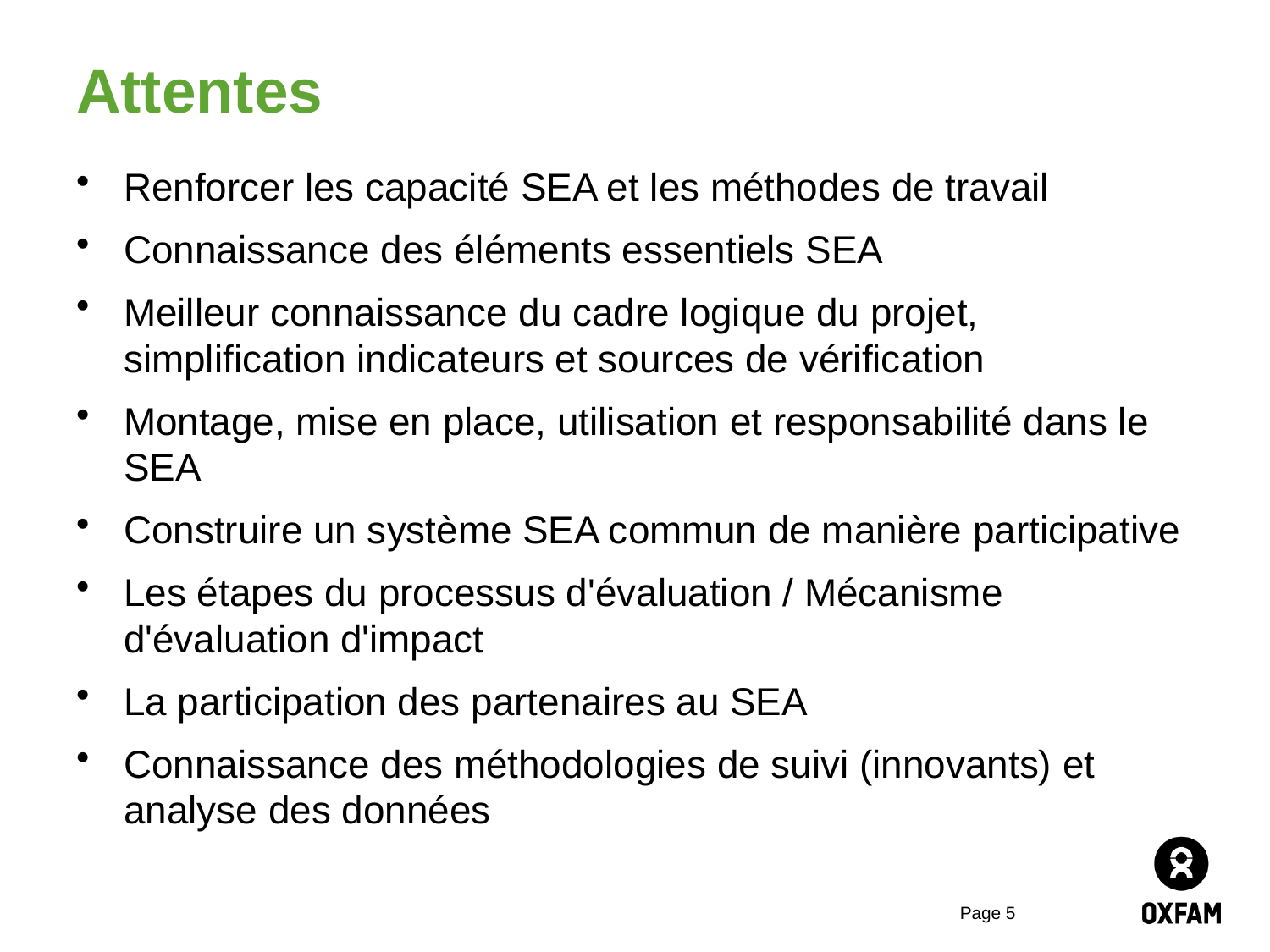

# Attentes
Renforcer les capacité SEA et les méthodes de travail
Connaissance des éléments essentiels SEA
Meilleur connaissance du cadre logique du projet, simplification indicateurs et sources de vérification
Montage, mise en place, utilisation et responsabilité dans le SEA
Construire un système SEA commun de manière participative
Les étapes du processus d'évaluation / Mécanisme d'évaluation d'impact
La participation des partenaires au SEA
Connaissance des méthodologies de suivi (innovants) et analyse des données